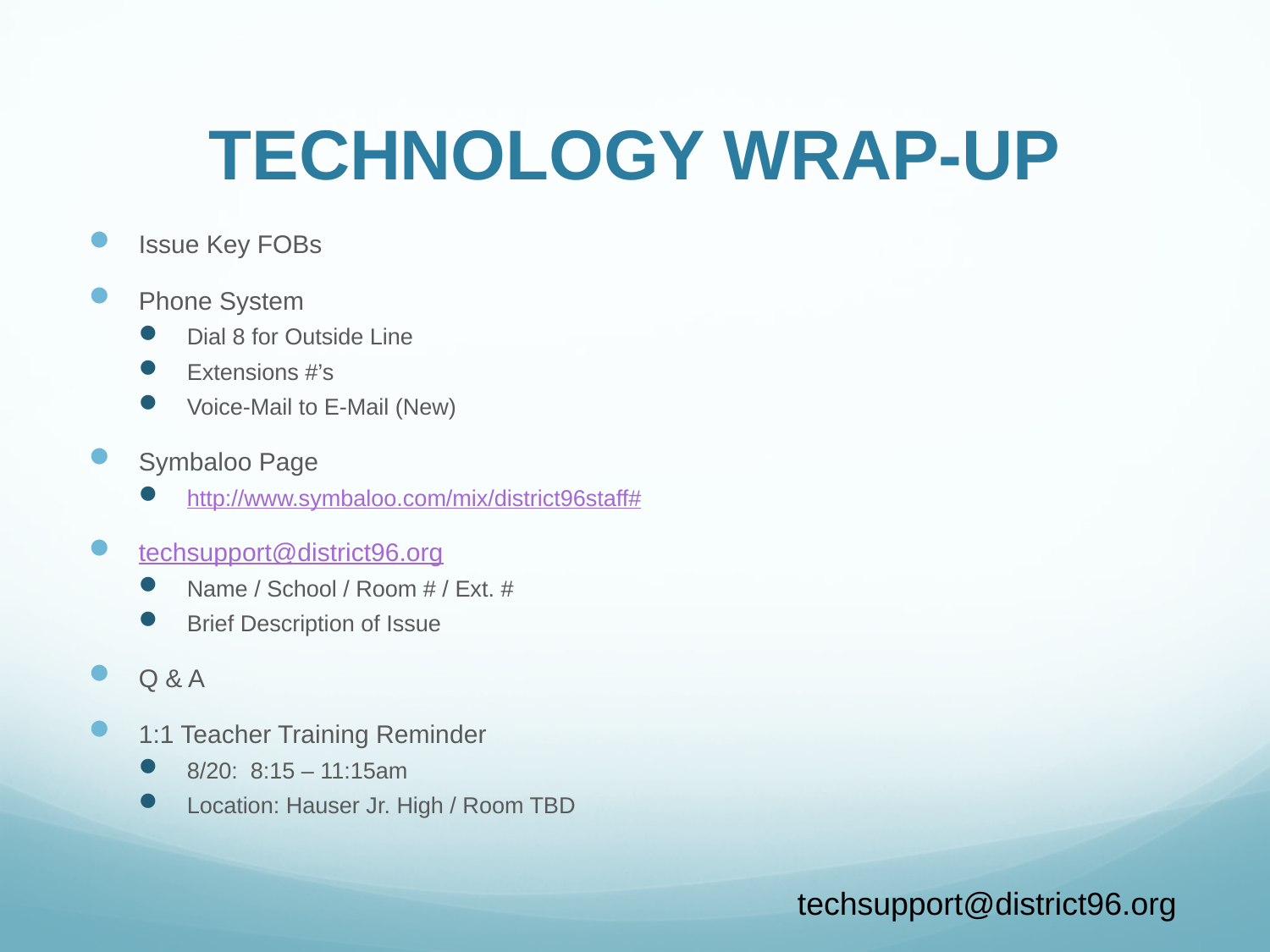

# Technology Wrap-Up
Issue Key FOBs
Phone System
Dial 8 for Outside Line
Extensions #’s
Voice-Mail to E-Mail (New)
Symbaloo Page
http://www.symbaloo.com/mix/district96staff#
techsupport@district96.org
Name / School / Room # / Ext. #
Brief Description of Issue
Q & A
1:1 Teacher Training Reminder
8/20:  8:15 – 11:15am
Location: Hauser Jr. High / Room TBD
techsupport@district96.org